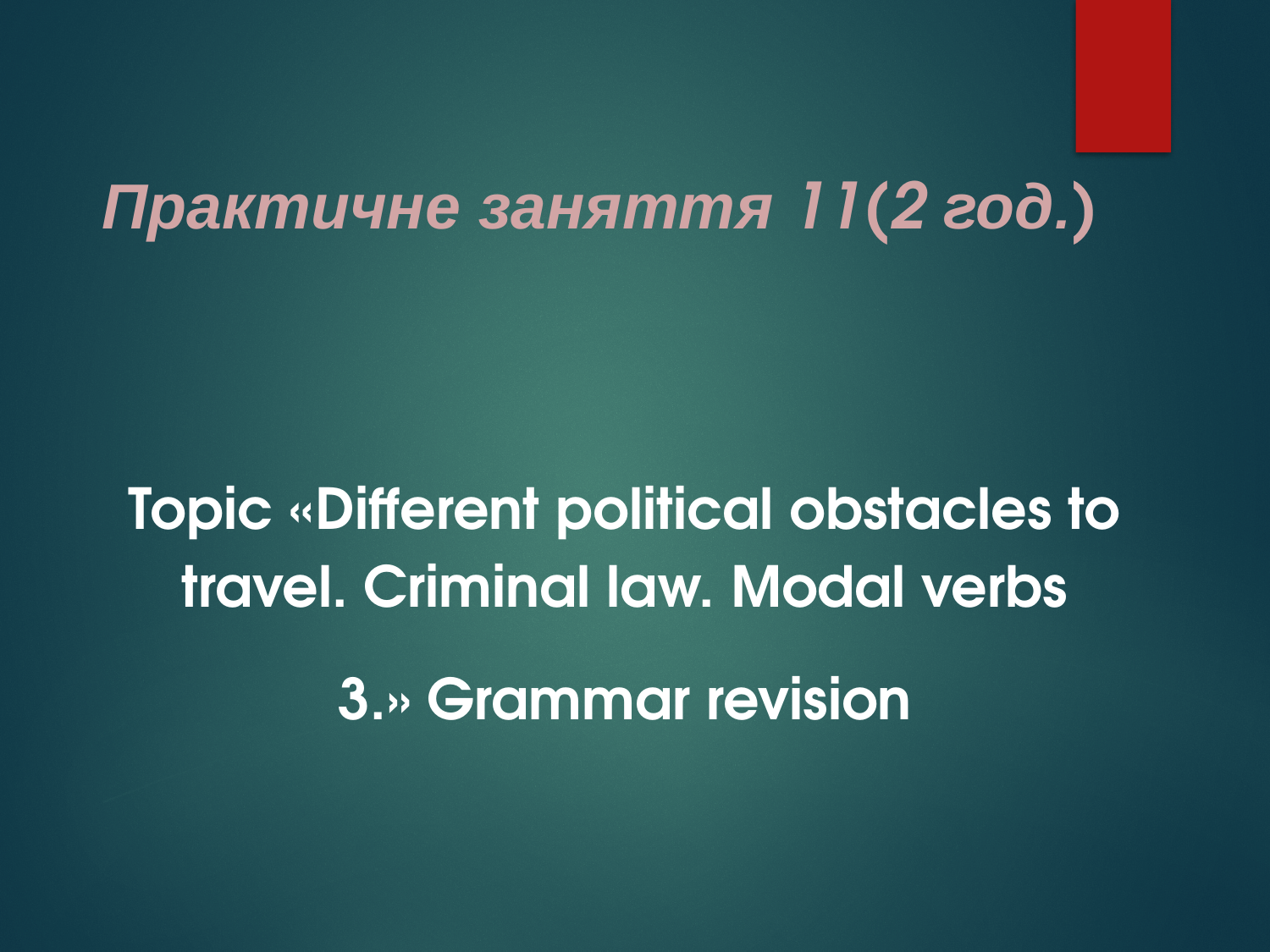

# Практичне заняття 11(2 год.)
Topic «Different political obstacles to travel. Criminal law. Modal verbs
3.» Grammar revision